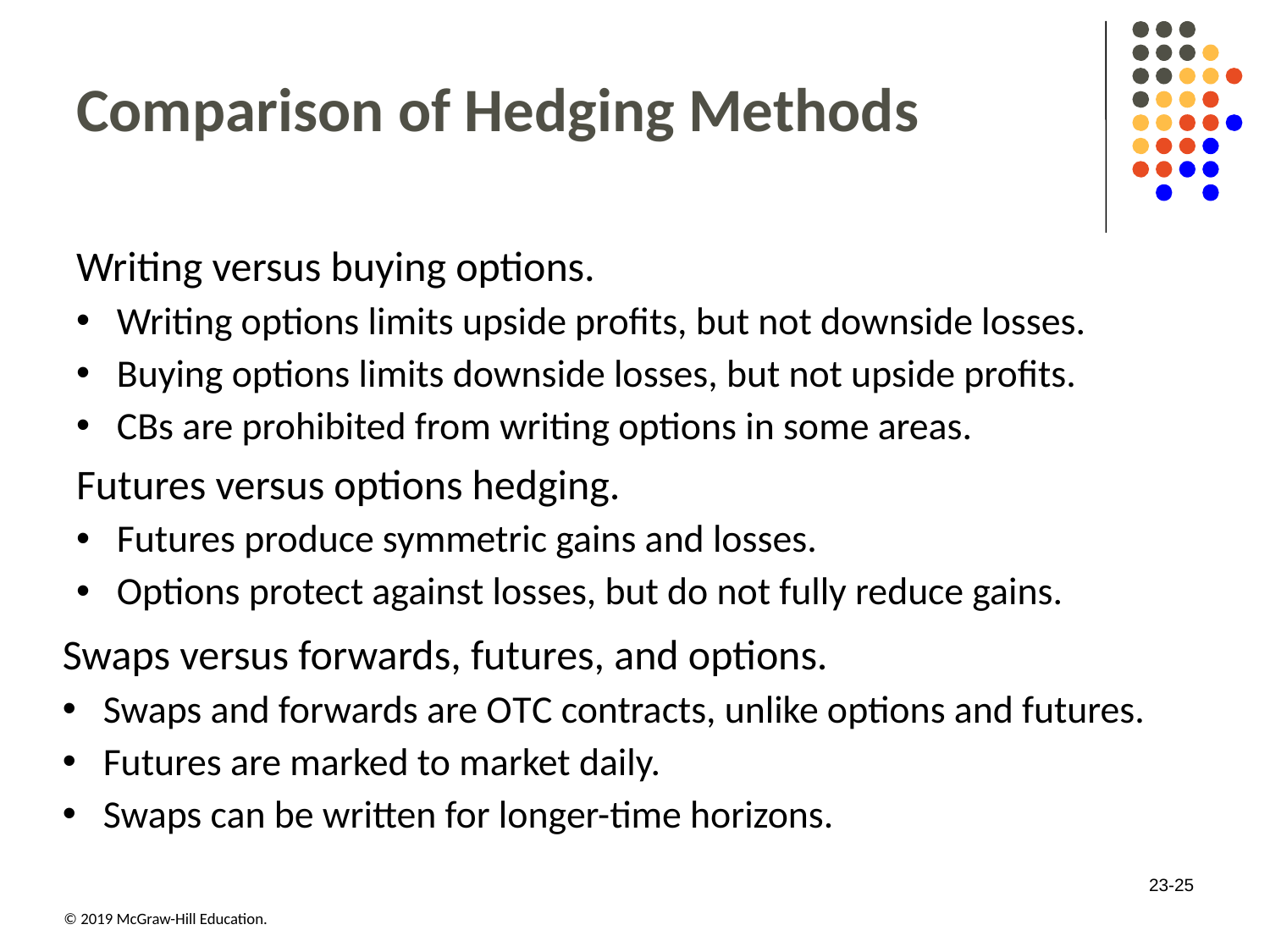

# Comparison of Hedging Methods
Writing versus buying options.
Writing options limits upside profits, but not downside losses.
Buying options limits downside losses, but not upside profits.
CBs are prohibited from writing options in some areas.
Futures versus options hedging.
Futures produce symmetric gains and losses.
Options protect against losses, but do not fully reduce gains.
Swaps versus forwards, futures, and options.
Swaps and forwards are O T C contracts, unlike options and futures.
Futures are marked to market daily.
Swaps can be written for longer-time horizons.
23-25